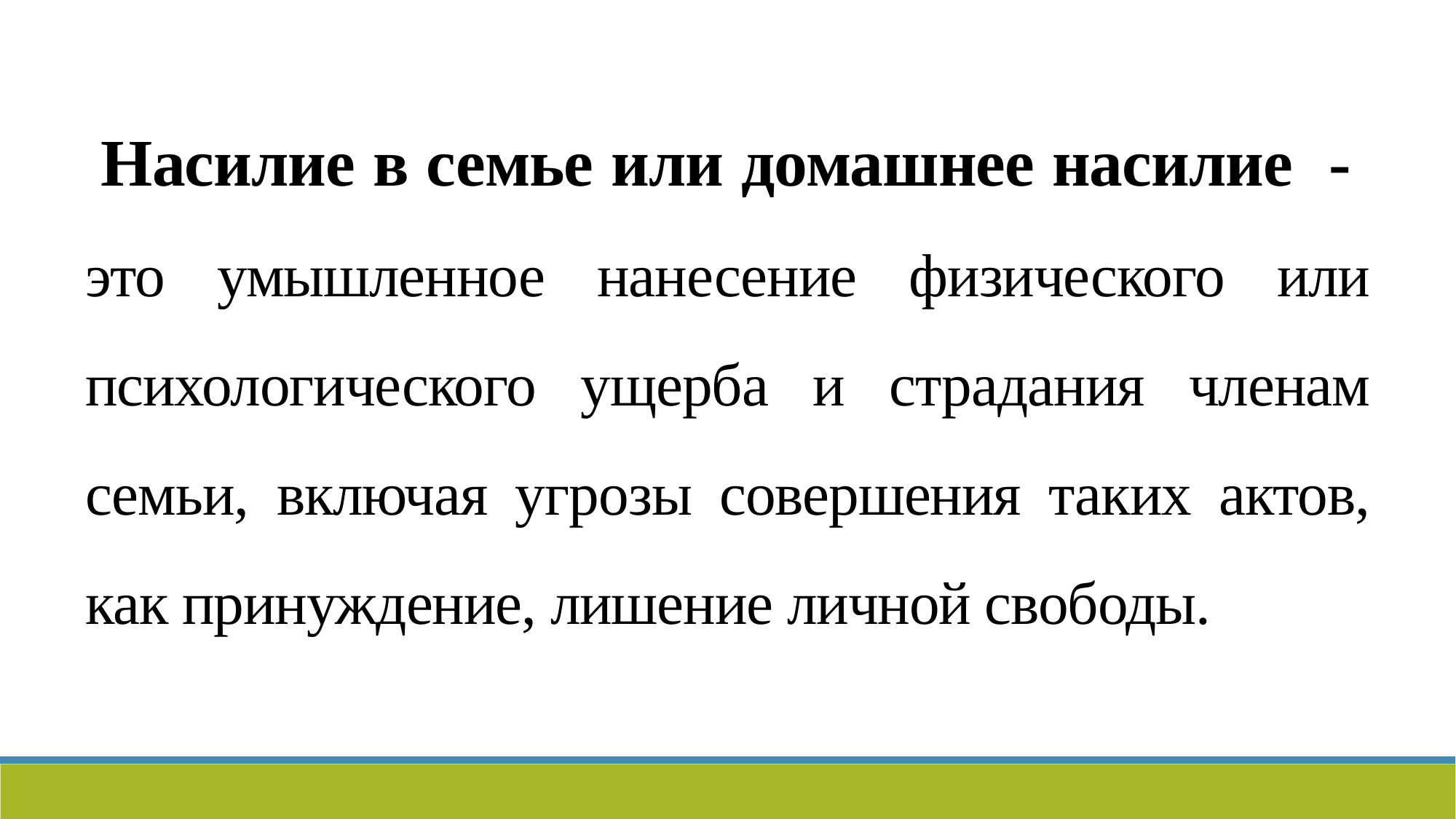

Насилие в семье или домашнее насилие  -
это умышленное нанесение физического или психологического ущерба и страдания членам семьи, включая угрозы совершения таких актов, как принуждение, лишение личной свободы.